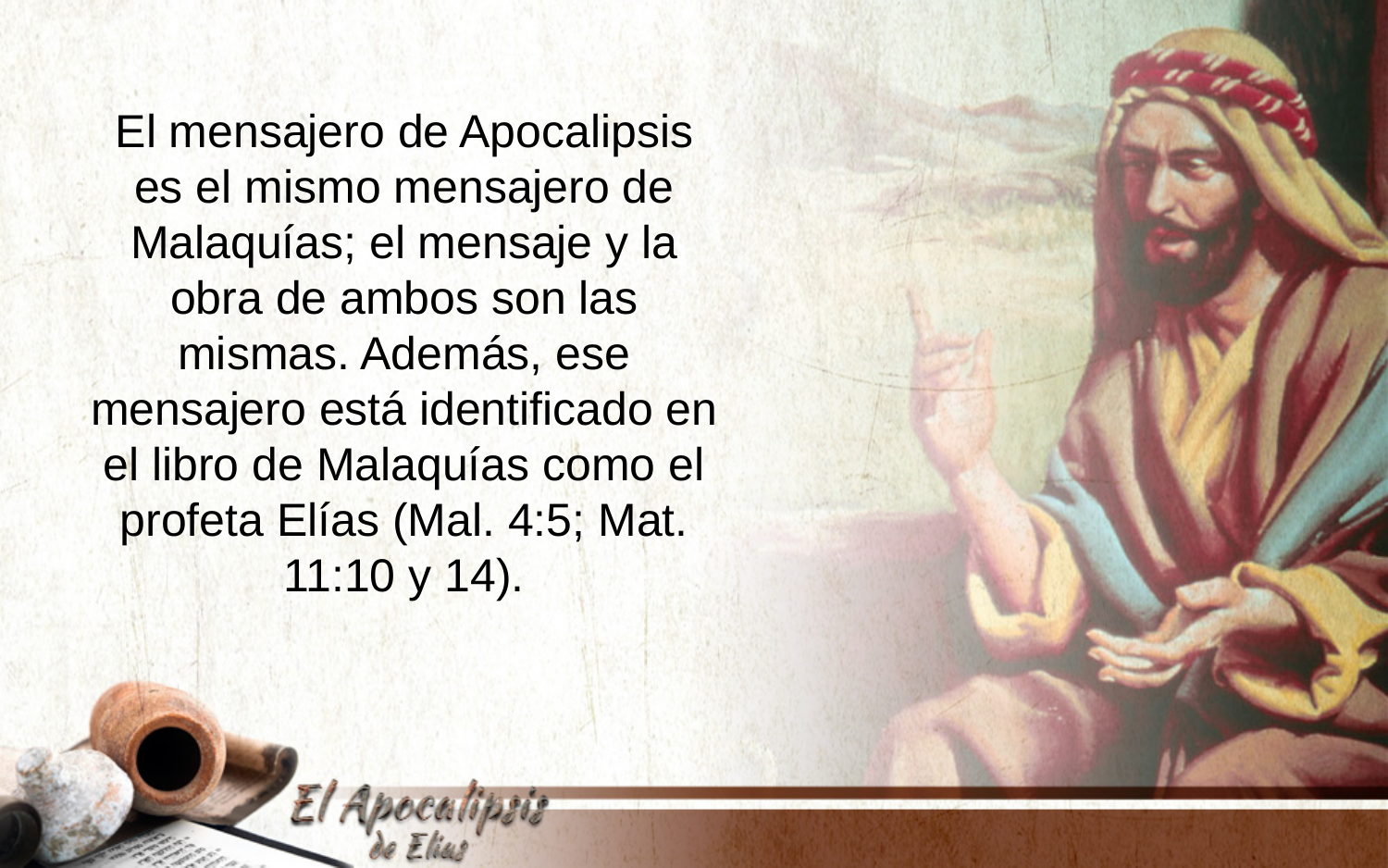

El mensajero de Apocalipsis es el mismo mensajero de
Malaquías; el mensaje y la obra de ambos son las mismas. Además, ese
mensajero está identificado en el libro de Malaquías como el profeta Elías (Mal. 4:5; Mat. 11:10 y 14).